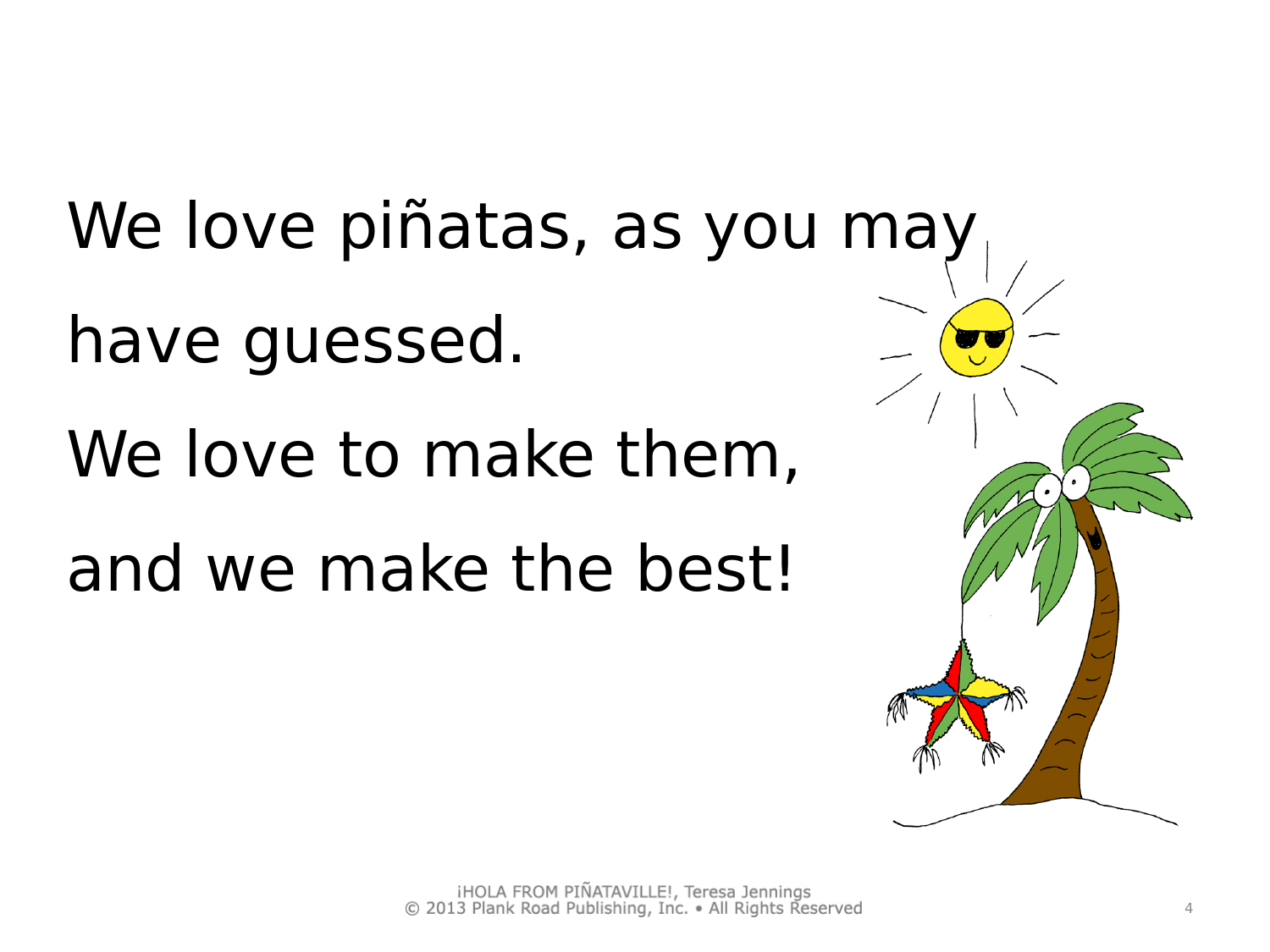

We love piñatas, as you may have guessed.
We love to make them,
and we make the best!
4